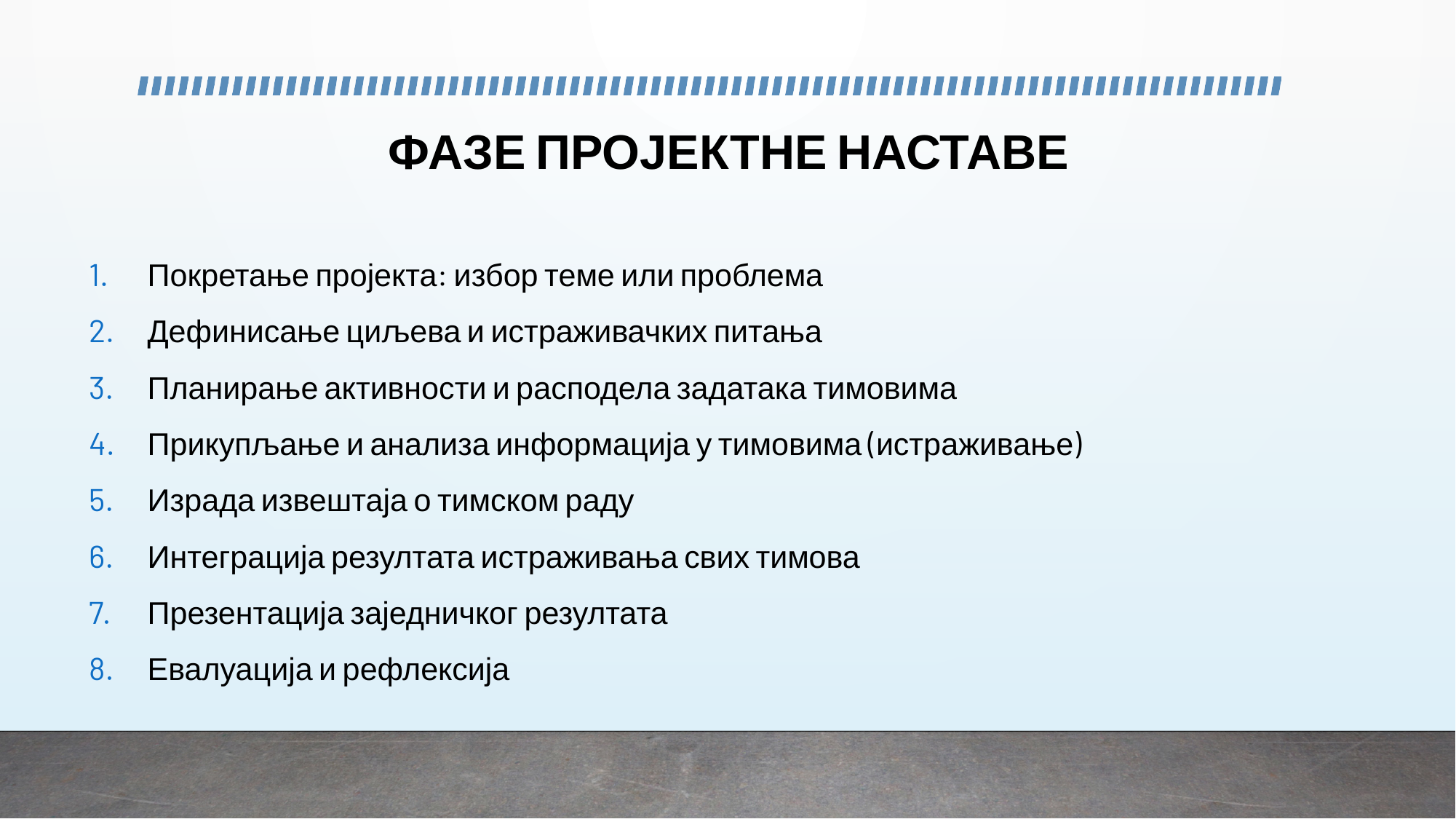

# ФАЗЕ ПРОЈЕКТНЕ НАСТАВЕ

Покретање пројекта: избор теме или проблема
Дефинисање циљева и истраживачких питања
Планирање активности и расподела задатака тимовима
Прикупљање и анализа информација у тимовима (истраживање)
Израда извештаја о тимском раду
Интеграција резултата истраживања свих тимова
Презентација заједничког резултата
Евалуација и рефлексија